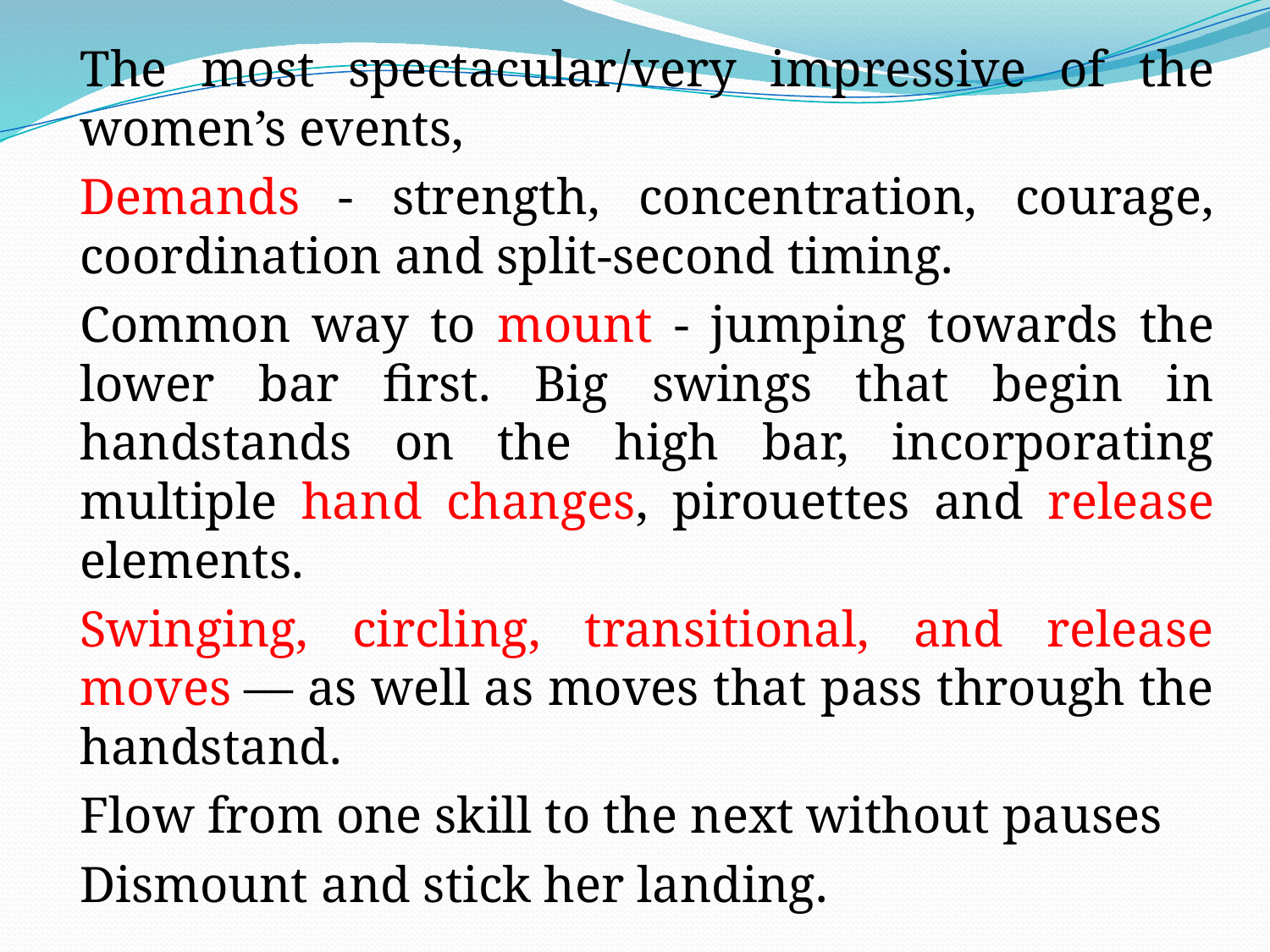

The most spectacular/very impressive of the women’s events,
	Demands - strength, concentration, courage, coordination and split-second timing.
	Common way to mount - jumping towards the lower bar first. Big swings that begin in handstands on the high bar, incorporating multiple hand changes, pirouettes and release elements.
	Swinging, circling, transitional, and release moves — as well as moves that pass through the handstand.
	Flow from one skill to the next without pauses
	Dismount and stick her landing.